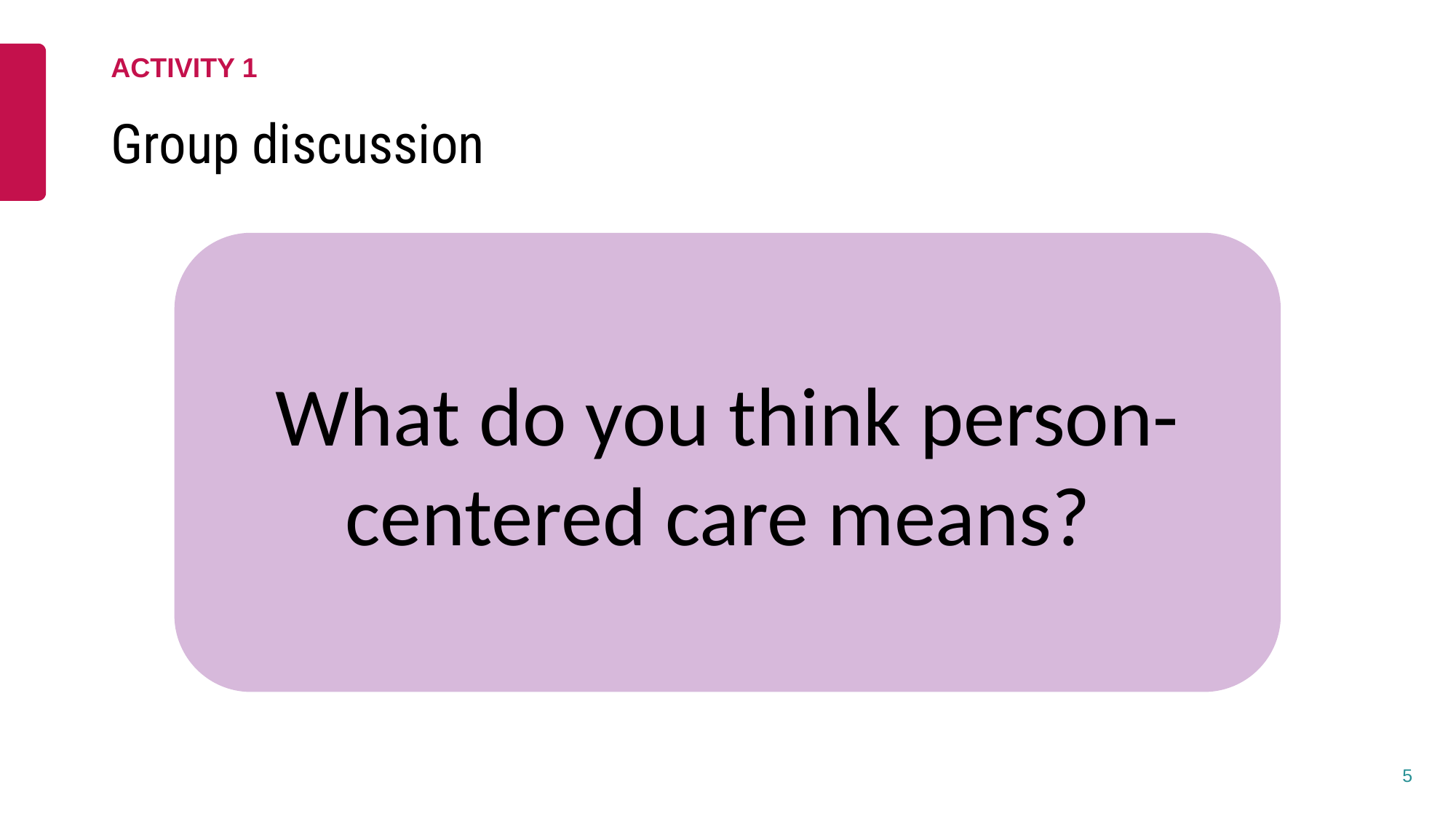

ACTIVITY 1
# Group discussion
What do you think person-centered care means?
5